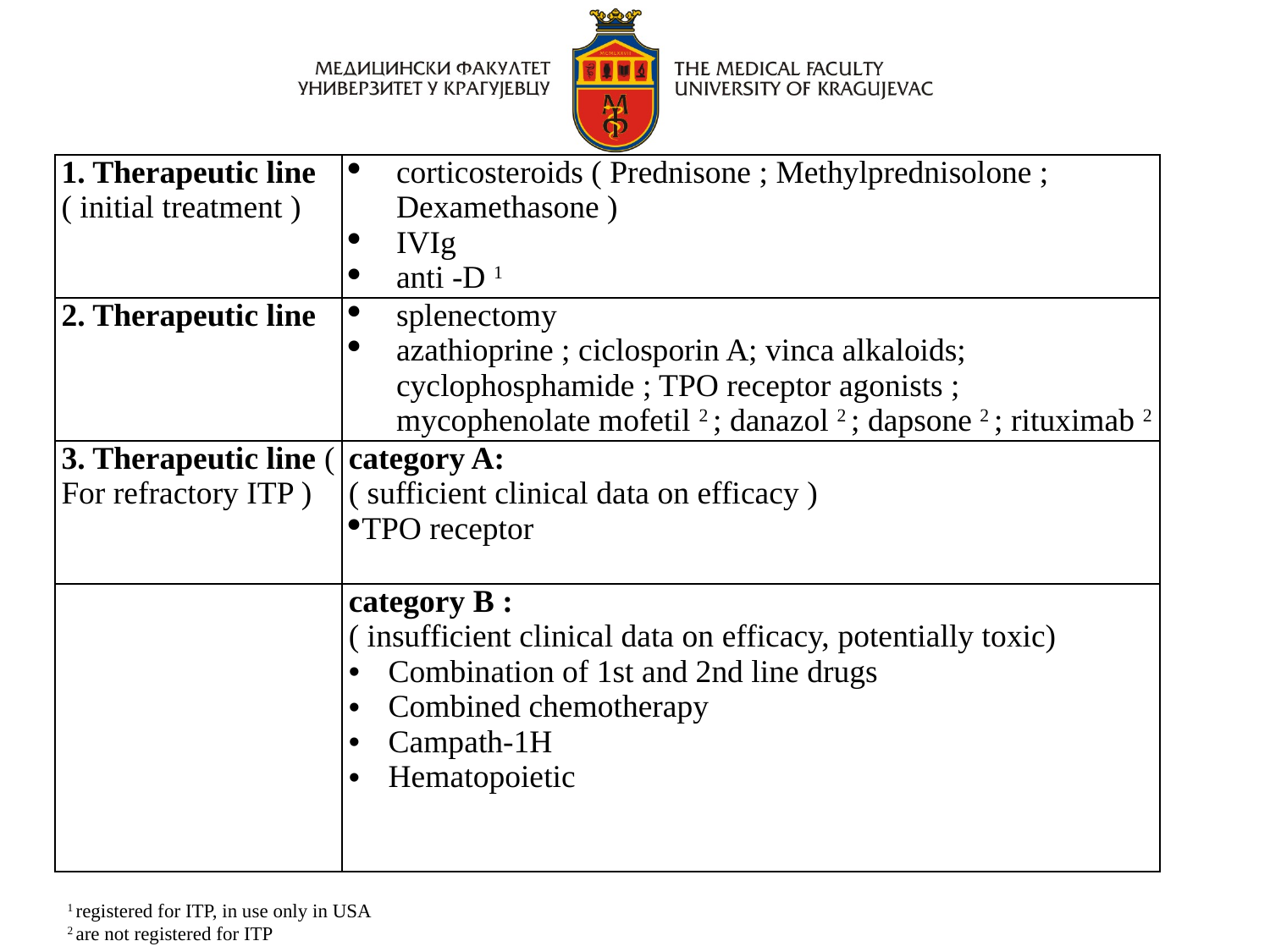

| 1. Therapeutic line ( initial treatment ) | corticosteroids ( Prednisone ; Methylprednisolone ; Dexamethasone ) IVIg anti -D 1 |
| --- | --- |
| 2. Therapeutic line | splenectomy azathioprine ; ciclosporin A; vinca alkaloids; cyclophosphamide ; TPO receptor agonists ; mycophenolate mofetil 2 ; danazol 2 ; dapsone 2 ; rituximab 2 |
| 3. Therapeutic line ( For refractory ITP ) | category A: ( sufficient clinical data on efficacy ) TPO receptor |
|  | category B : ( insufficient clinical data on efficacy, potentially toxic) Combination of 1st and 2nd line drugs Combined chemotherapy Campath-1H Hematopoietic |
1 registered for ITP, in use only in USA
2 are not registered for ITP